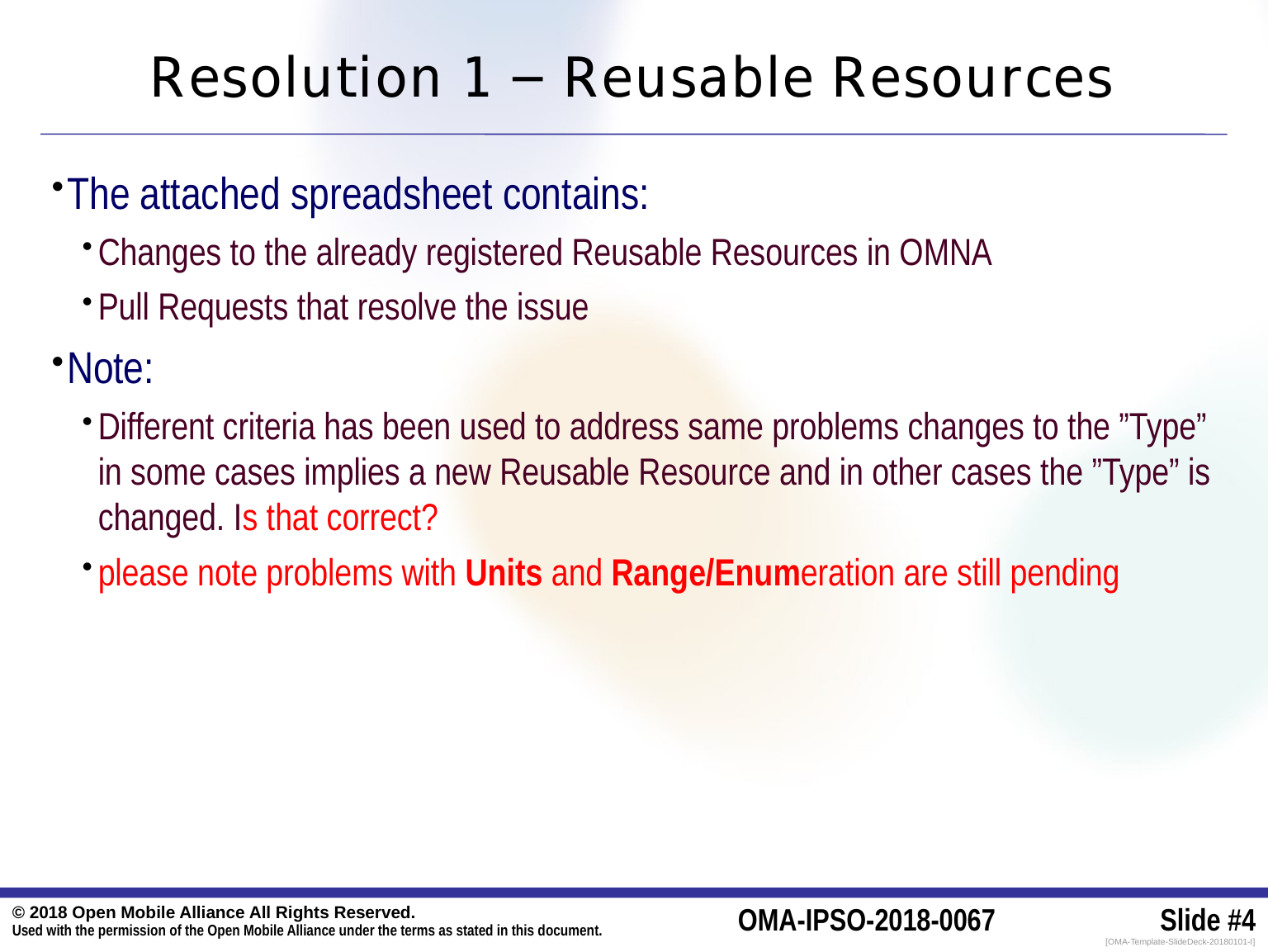

# Resolution 1 – Reusable Resources
The attached spreadsheet contains:
Changes to the already registered Reusable Resources in OMNA
Pull Requests that resolve the issue
Note:
Different criteria has been used to address same problems changes to the ”Type” in some cases implies a new Reusable Resource and in other cases the ”Type” is changed. Is that correct?
please note problems with Units and Range/Enumeration are still pending